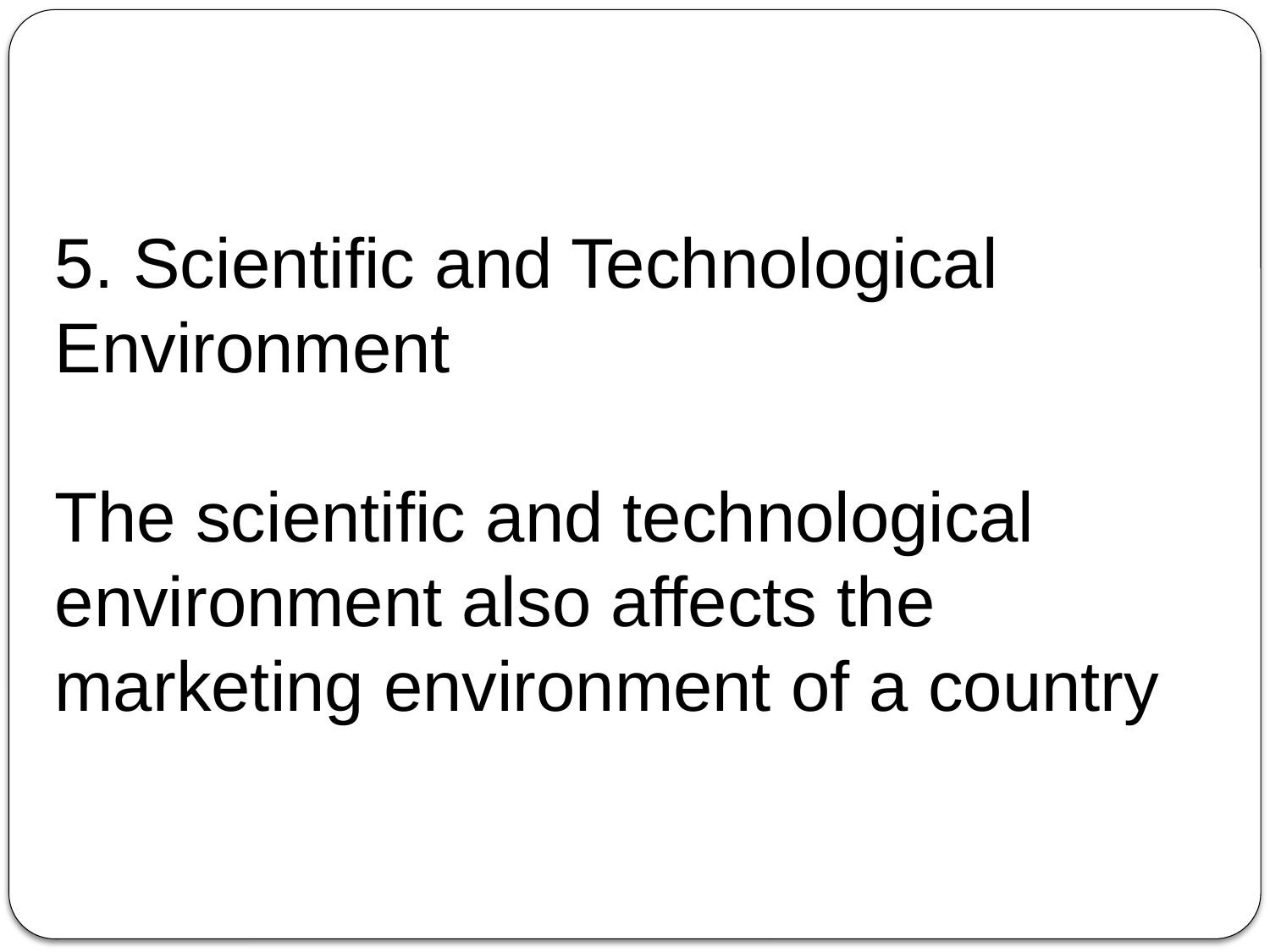

5. Scientific and Technological Environment

The scientific and technological environment also affects the marketing environment of a country